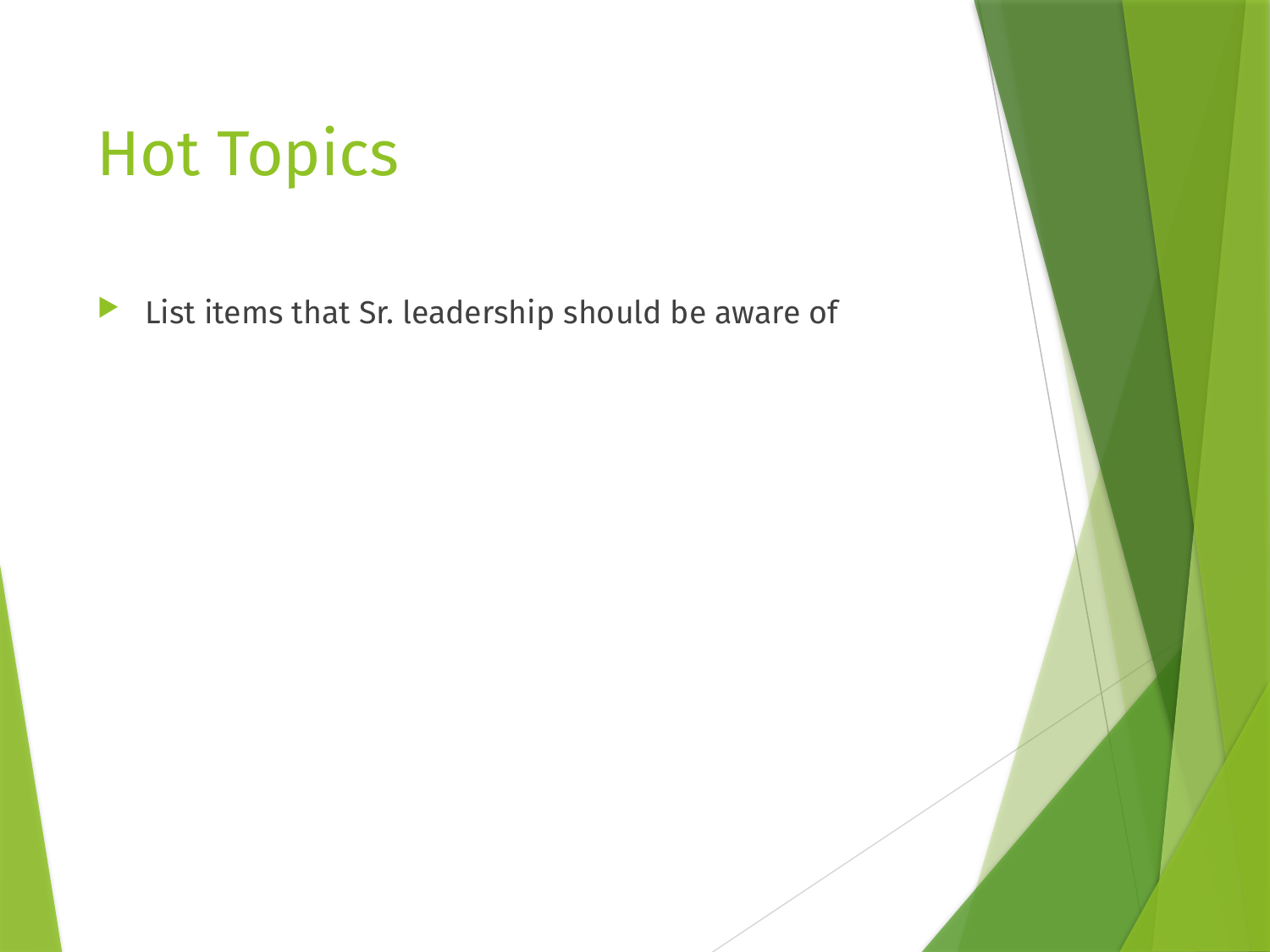

Hot Topics
List items that Sr. leadership should be aware of